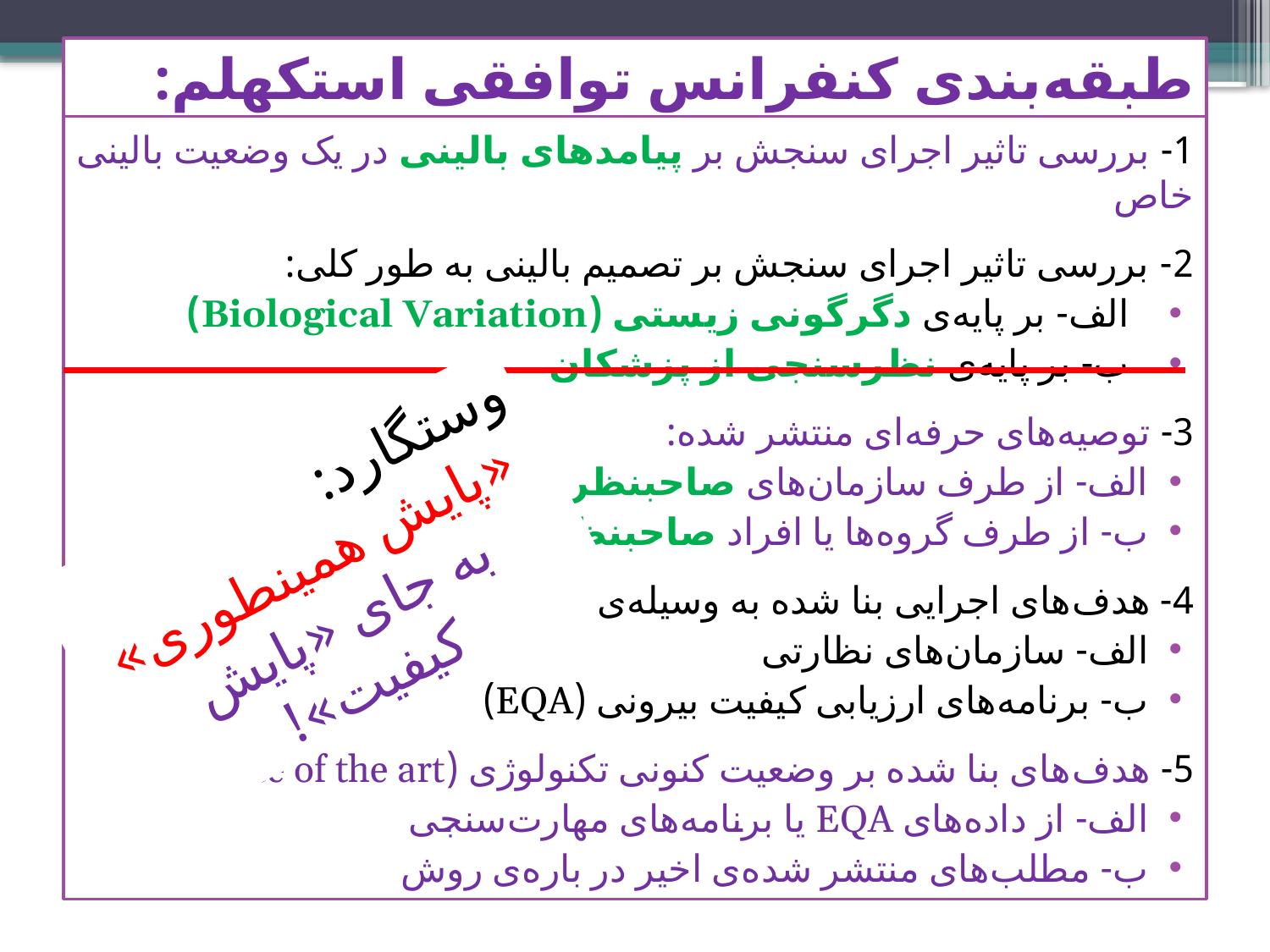

# طبقه‌بندی کنفرانس توافقی استکهلم:
1- بررسی تاثیر اجرای سنجش بر پیامدهای بالینی در یک وضعیت بالینی خاص
2- بررسی تاثیر اجرای سنجش بر تصمیم بالینی به طور کلی:
  الف- بر پایه‌ی دگرگونی زیستی (Biological Variation)
  ب- بر پایه‌ی نظرسنجی از پزشکان
3- توصیه‌های حرفه‌‌ای منتشر شده:
الف- از طرف سازمان‌های صاحبنظر ملی و بین‌المللی
ب- از طرف گروه‌ها یا افراد صاحبنظر محلی
4- هدف‌های اجرایی بنا شده به وسیله‌ی نهادهای مسئول:
الف- سازمان‌های نظارتی
ب- برنامه‌های ارزیابی کیفیت بیرونی (EQA)
5- هدف‌های بنا شده بر وضعیت کنونی تکنولوژی (State of the art)
الف- از داده‌های EQA یا برنامه‌های مهارت‌سنجی
ب- مطلب‌های منتشر شده‌ی اخیر در باره‌ی روش‌
وستگارد:
«پایش همینطوری» به جای «پایش کیفیت»!